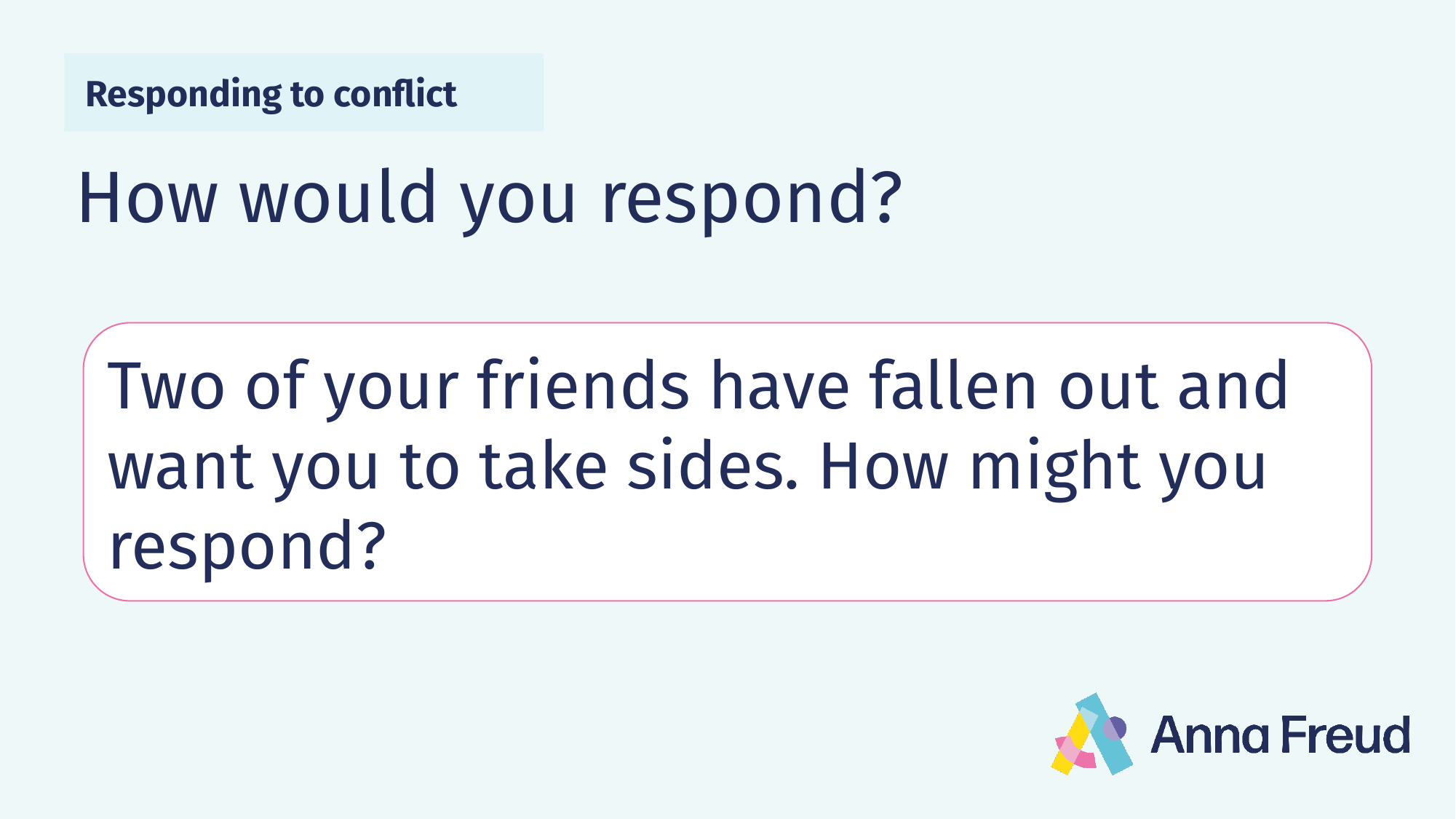

Responding to conflict
# How would you respond?
Two of your friends have fallen out and want you to take sides. How might you respond?